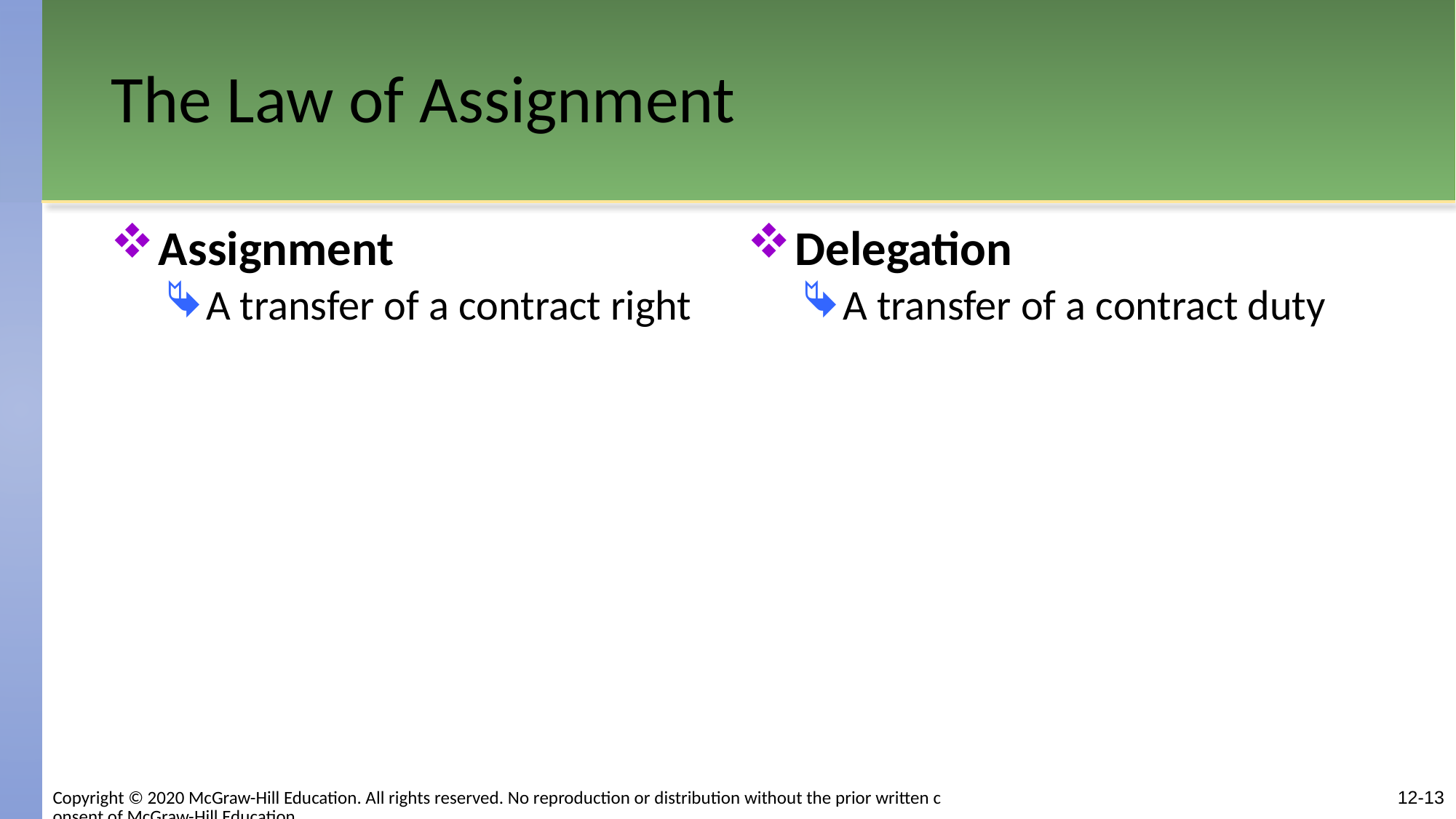

# The Law of Assignment
Assignment
A transfer of a contract right

Delegation
A transfer of a contract duty

Copyright © 2020 McGraw-Hill Education. All rights reserved. No reproduction or distribution without the prior written consent of McGraw-Hill Education.
12-13